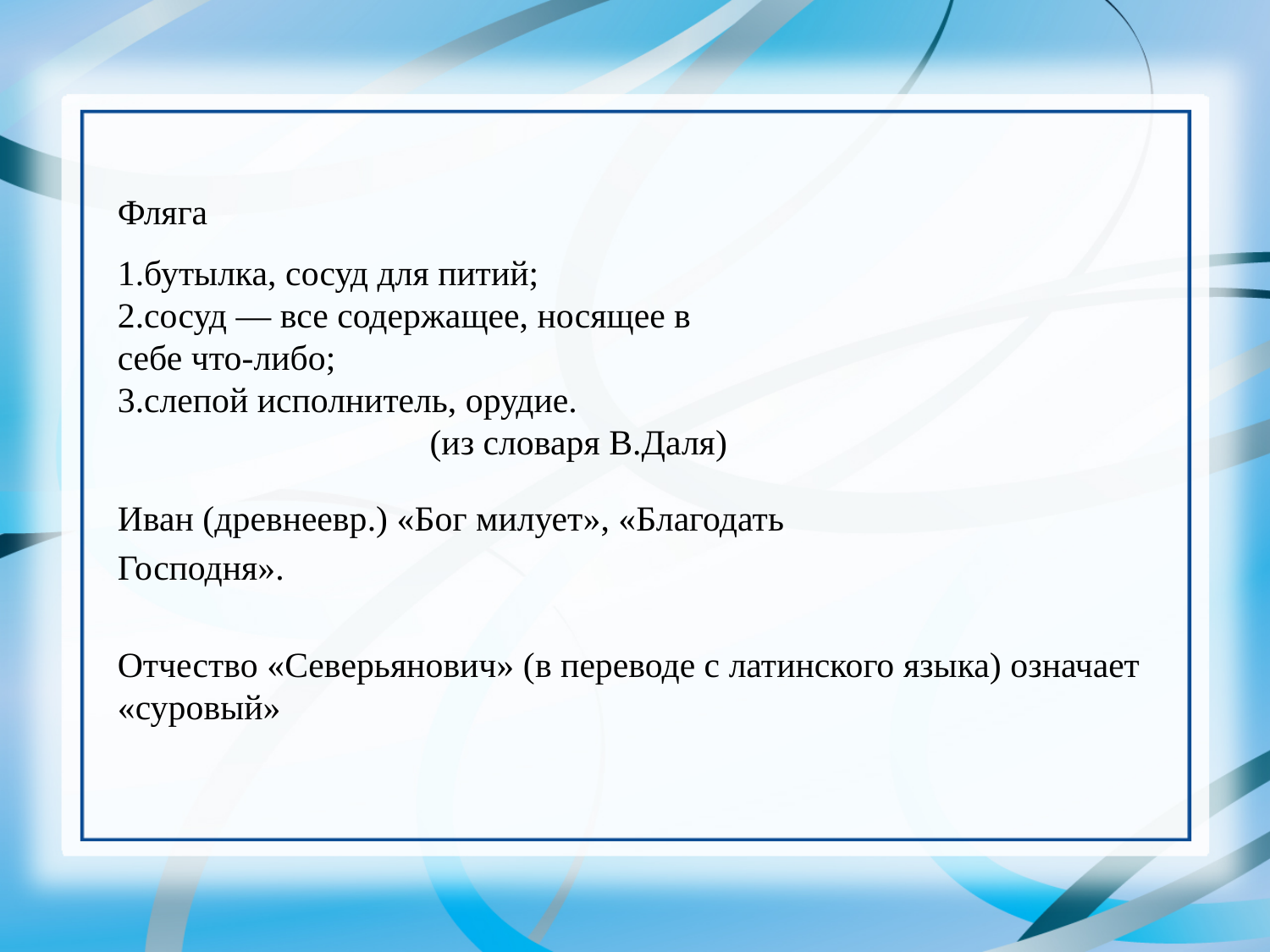

Фляга
1.бутылка, сосуд для питий;
2.сосуд — все содержащее, носящее в себе что-либо;
3.слепой исполнитель, орудие.
(из словаря В.Даля)
Иван (древнеевр.) «Бог милует», «Благодать Господня».
Отчество «Северьянович» (в переводе с латинского языка) означает «суровый»